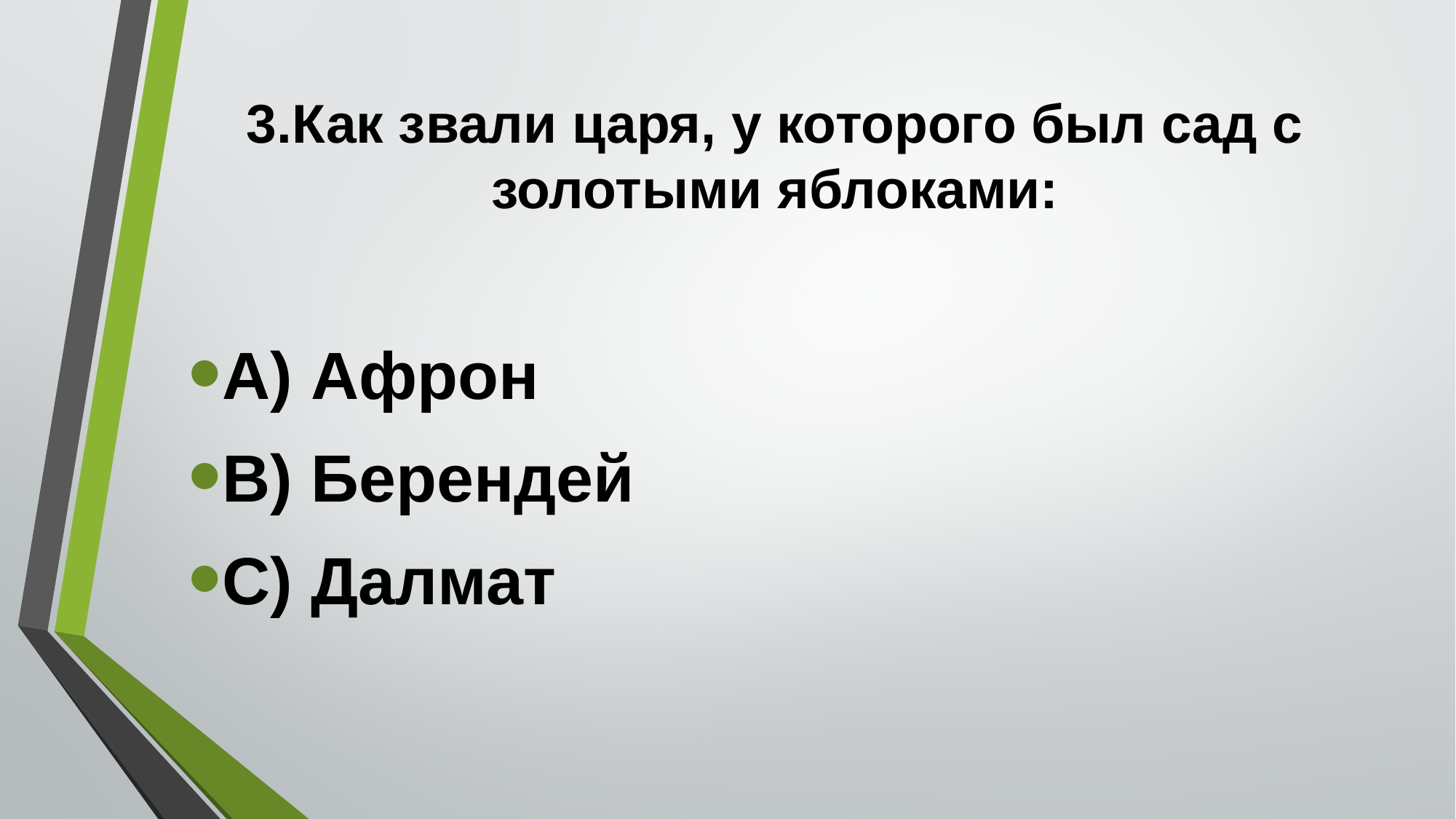

# 3.Как звали царя, у которого был сад с золотыми яблоками:
А) Афрон
В) Берендей
С) Далмат